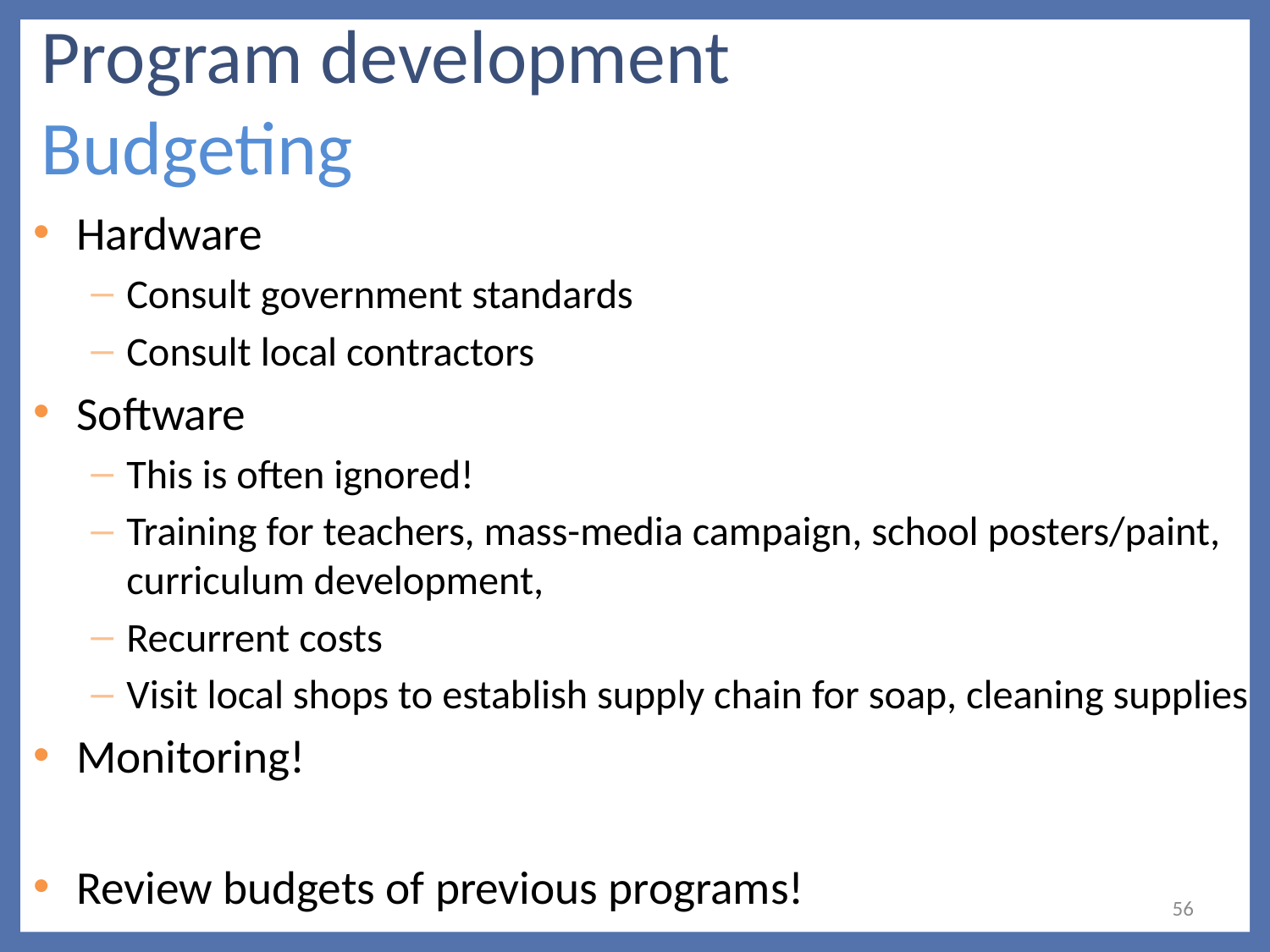

# Program development Budgeting

Hardware
Consult government standards
Consult local contractors
Software
This is often ignored!
Training for teachers, mass-media campaign, school posters/paint, curriculum development,
Recurrent costs
Visit local shops to establish supply chain for soap, cleaning supplies
Monitoring!

Review budgets of previous programs!
56